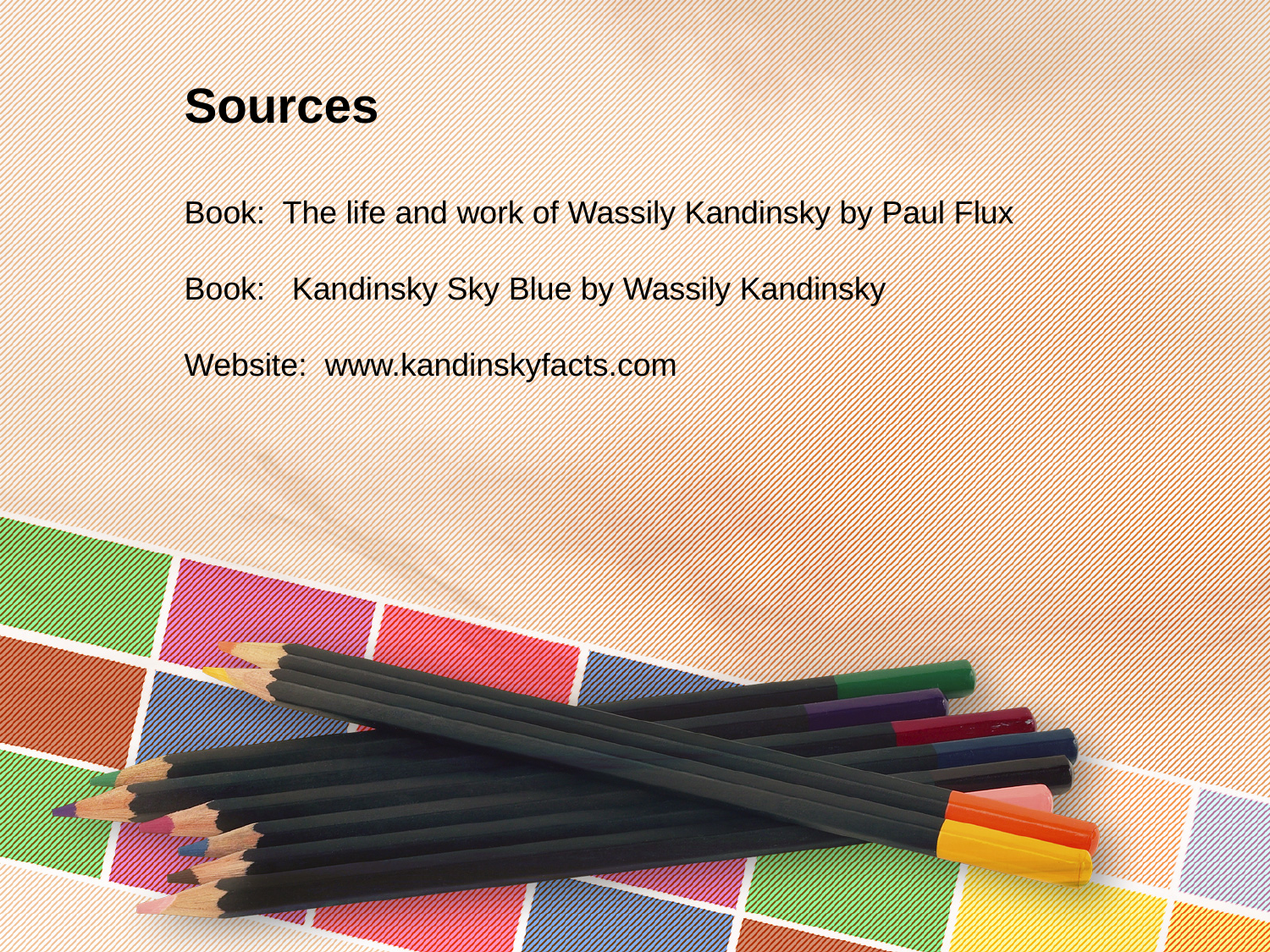

Sources

Book:  The life and work of Wassily Kandinsky by Paul Flux

Book:   Kandinsky Sky Blue by Wassily Kandinsky

Website:  www.kandinskyfacts.com